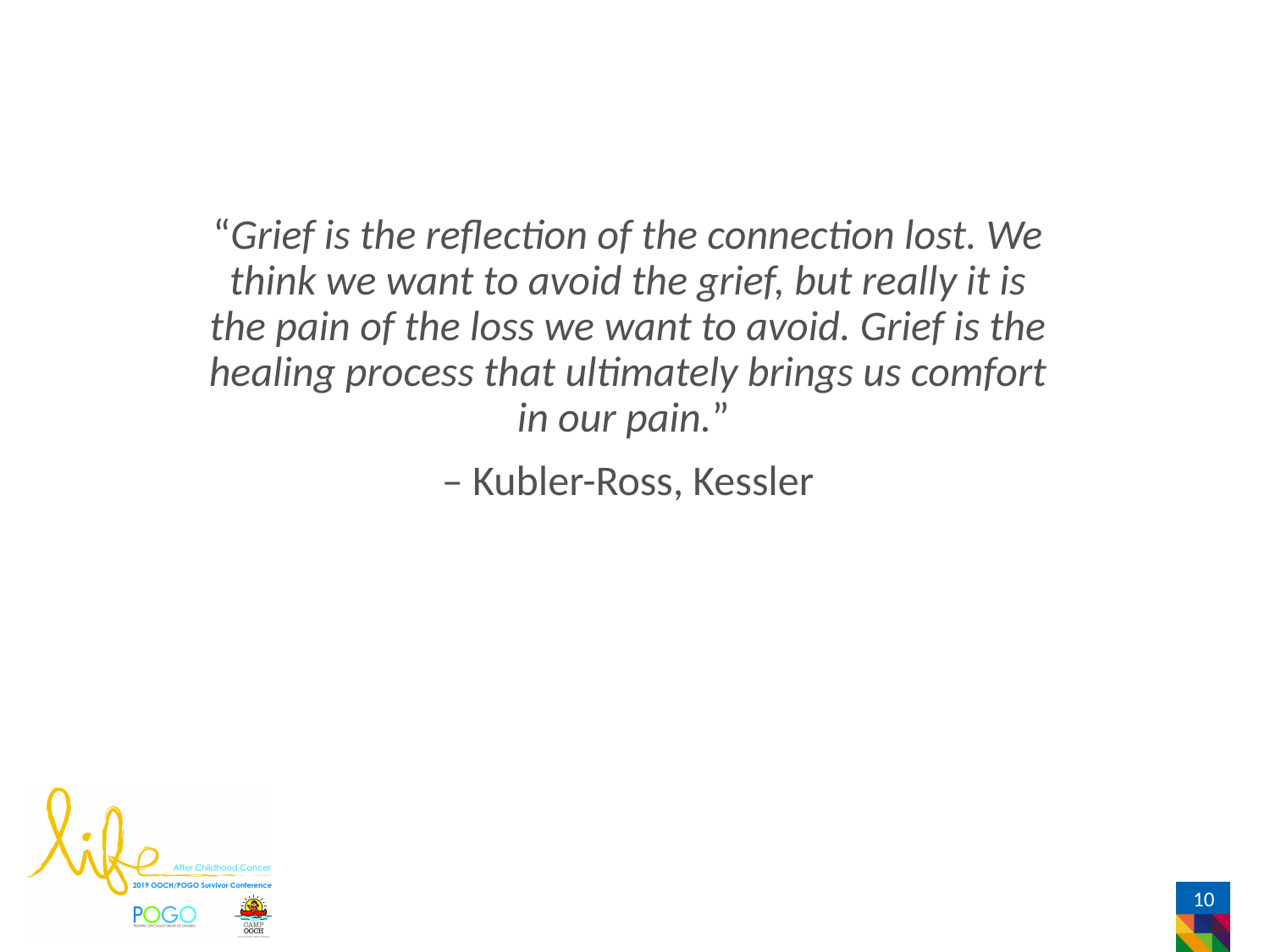

“Grief is the reflection of the connection lost. We think we want to avoid the grief, but really it is the pain of the loss we want to avoid. Grief is the healing process that ultimately brings us comfort in our pain.”
– Kubler-Ross, Kessler